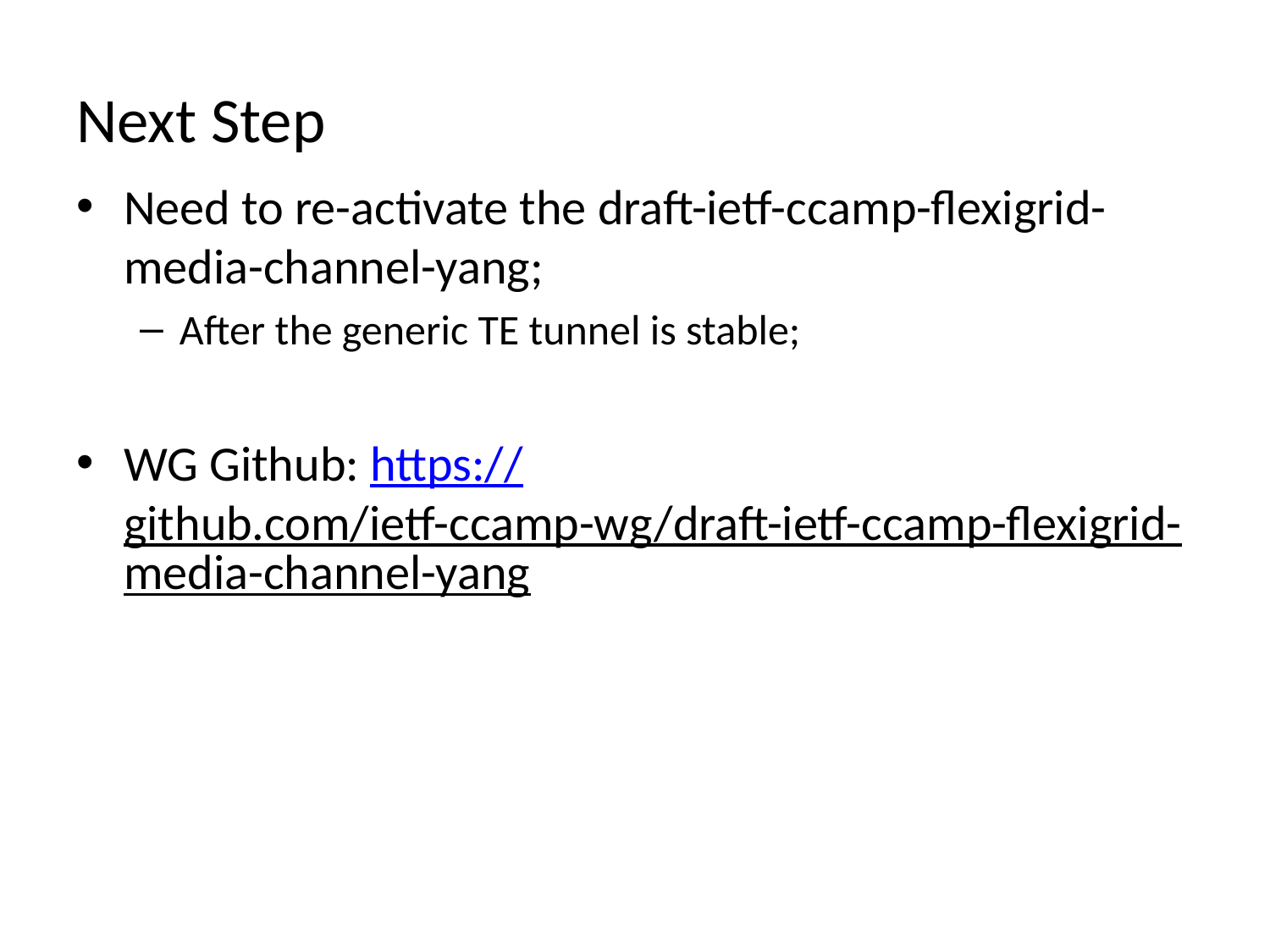

# Next Step
Need to re-activate the draft-ietf-ccamp-flexigrid-media-channel-yang;
After the generic TE tunnel is stable;

WG Github: https://github.com/ietf-ccamp-wg/draft-ietf-ccamp-flexigrid-media-channel-yang